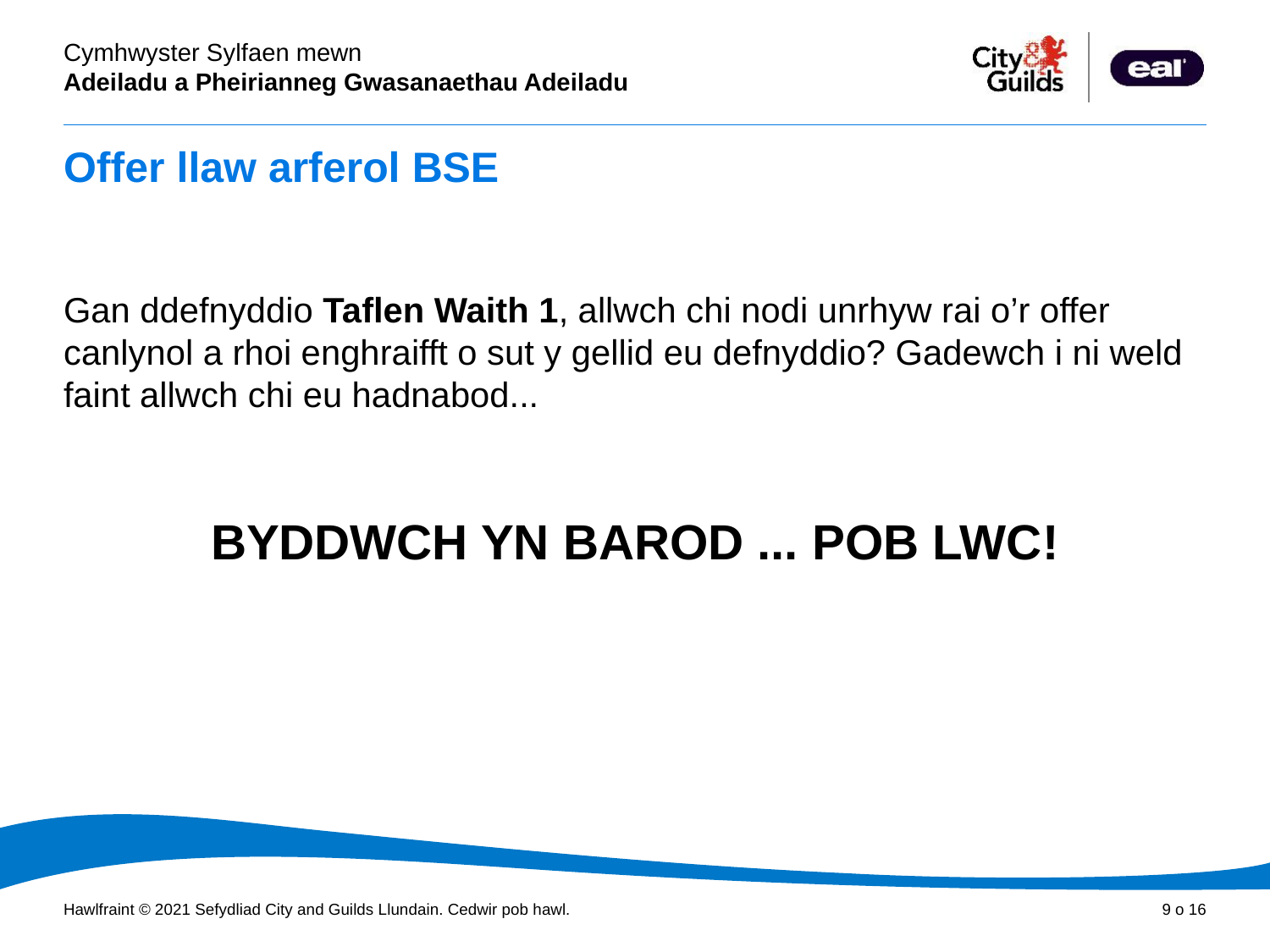

# Offer llaw arferol BSE

Gan ddefnyddio Taflen Waith 1, allwch chi nodi unrhyw rai o’r offer canlynol a rhoi enghraifft o sut y gellid eu defnyddio? Gadewch i ni weld faint allwch chi eu hadnabod...

BYDDWCH YN BAROD ... POB LWC!